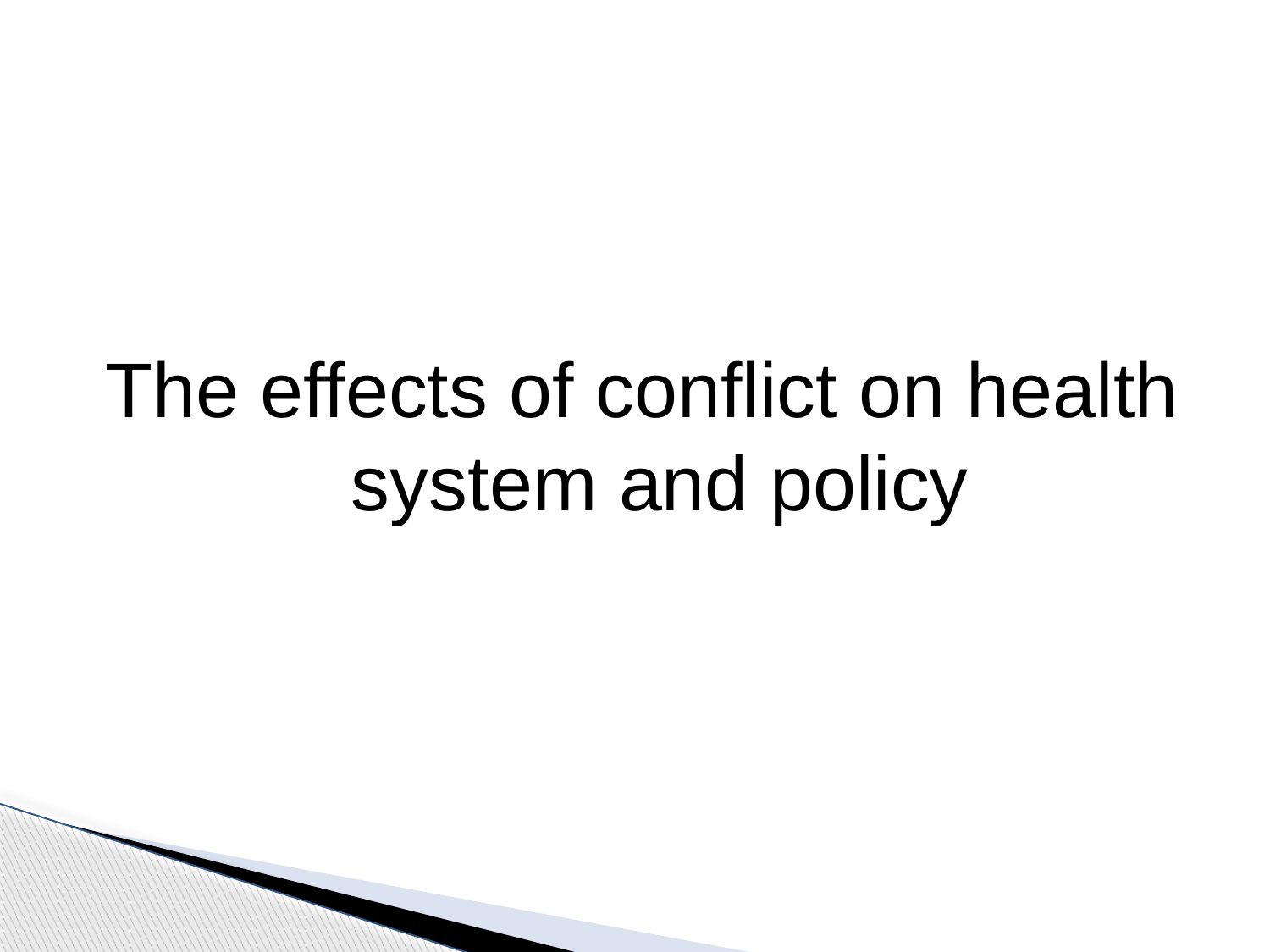

#

The effects of conflict on health system and policy